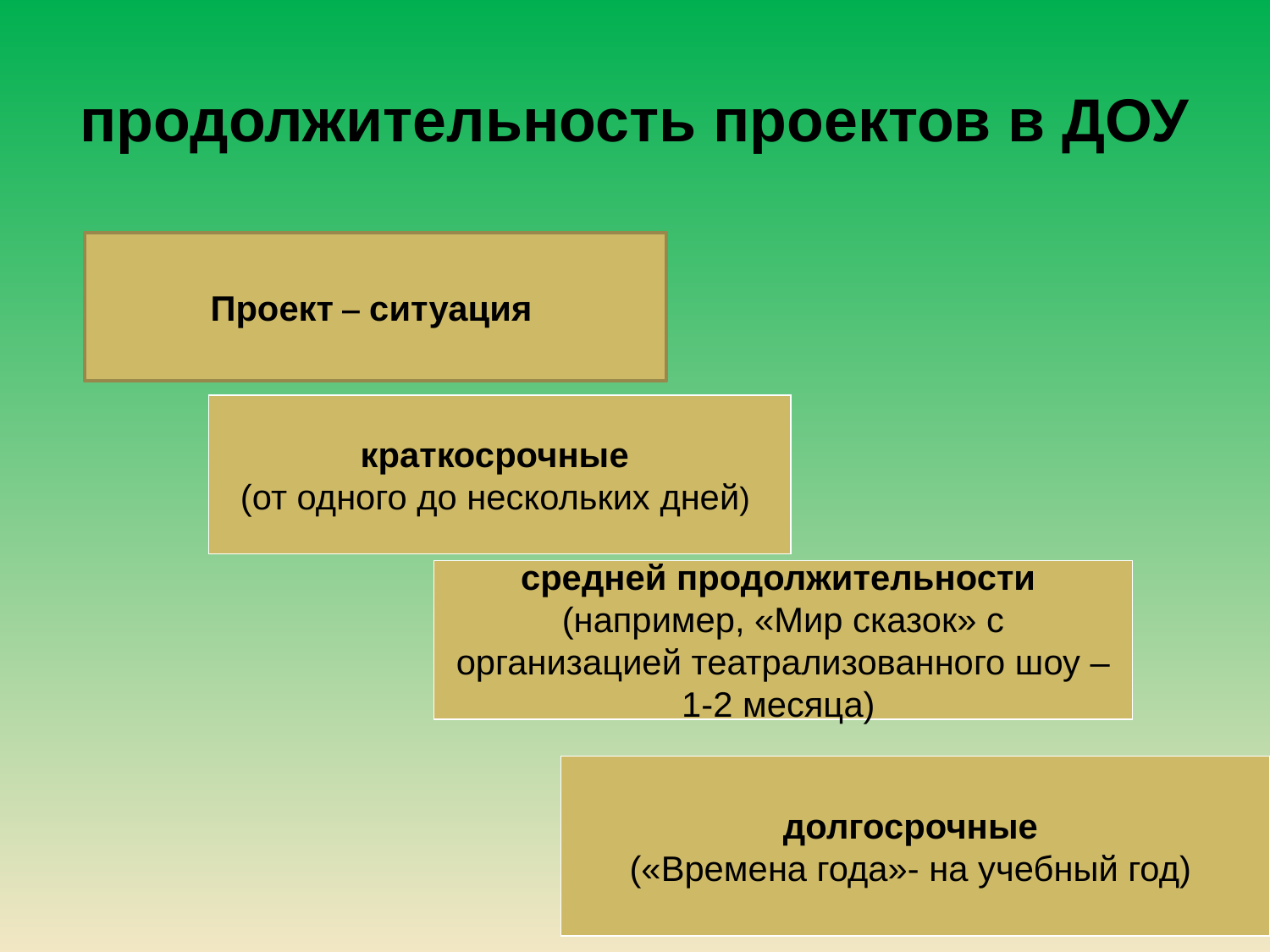

# продолжительность проектов в ДОУ

Проект – ситуация
краткосрочные
(от одного до нескольких дней)
средней продолжительности
(например, «Мир сказок» с организацией театрализованного шоу – 1-2 месяца)
долгосрочные
(«Времена года»- на учебный год)